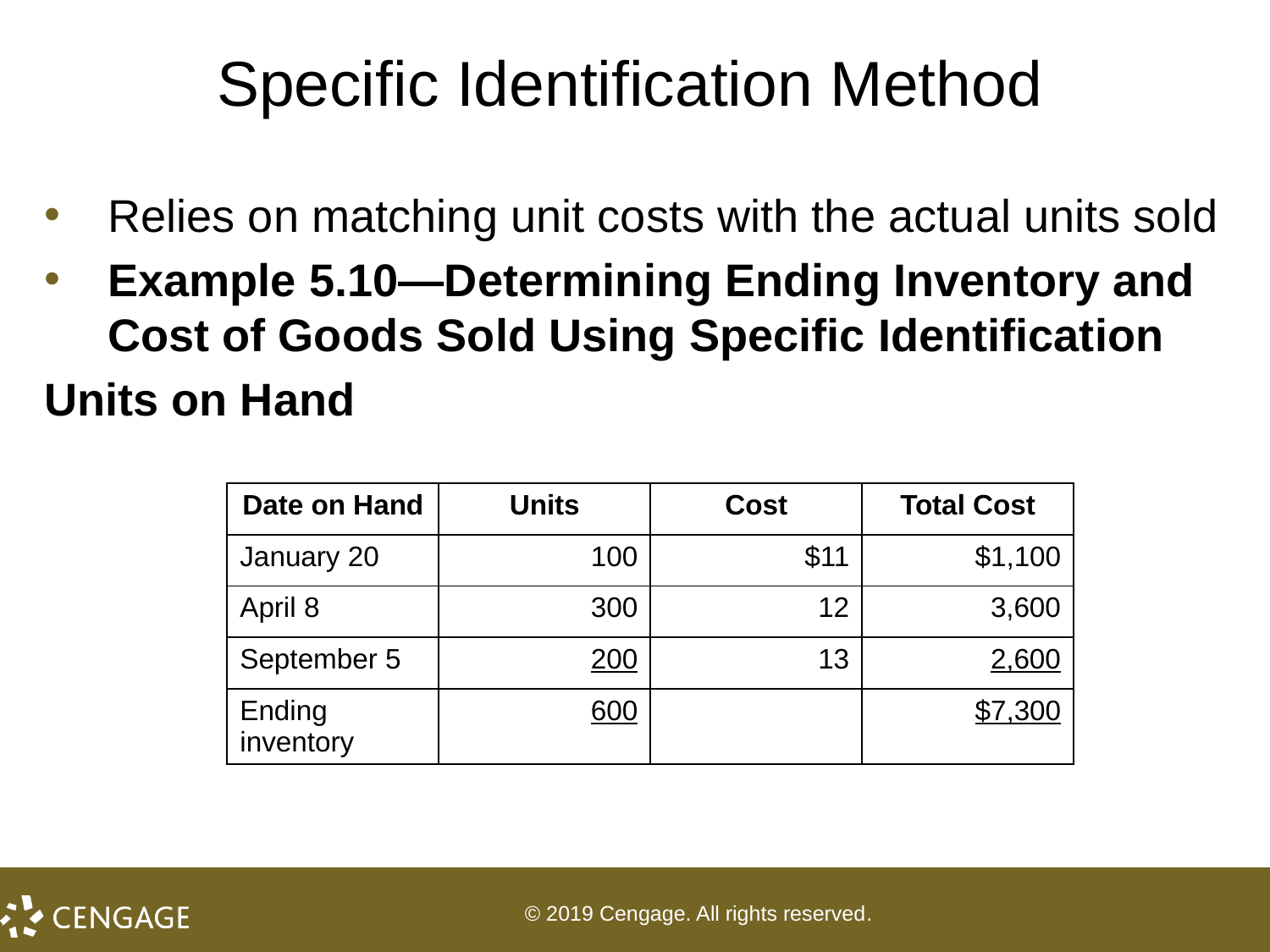

# Specific Identification Method
Relies on matching unit costs with the actual units sold
Example 5.10—Determining Ending Inventory and Cost of Goods Sold Using Specific Identification
Units on Hand
| Date on Hand | Units | Cost | Total Cost |
| --- | --- | --- | --- |
| January 20 | 100 | $11 | $1,100 |
| April 8 | 300 | 12 | 3,600 |
| September 5 | 200 | 13 | 2,600 |
| Ending inventory | 600 |  | $7,300 |